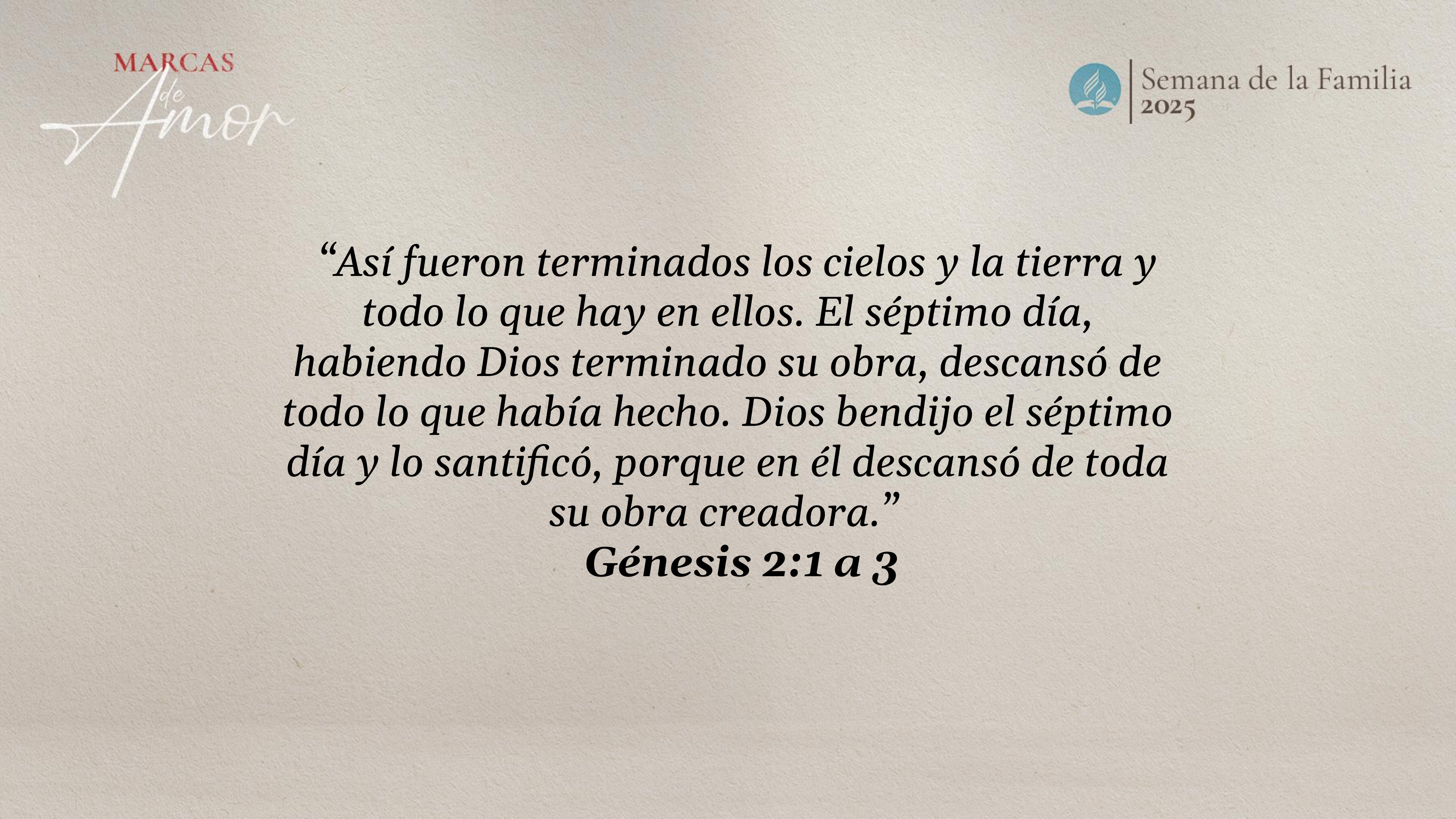

“Así fueron terminados los cielos y la tierra y todo lo que hay en ellos. El séptimo día, habiendo Dios terminado su obra, descansó de todo lo que había hecho. Dios bendijo el séptimo día y lo santificó, porque en él descansó de toda su obra creadora.”
Génesis 2:1 a 3